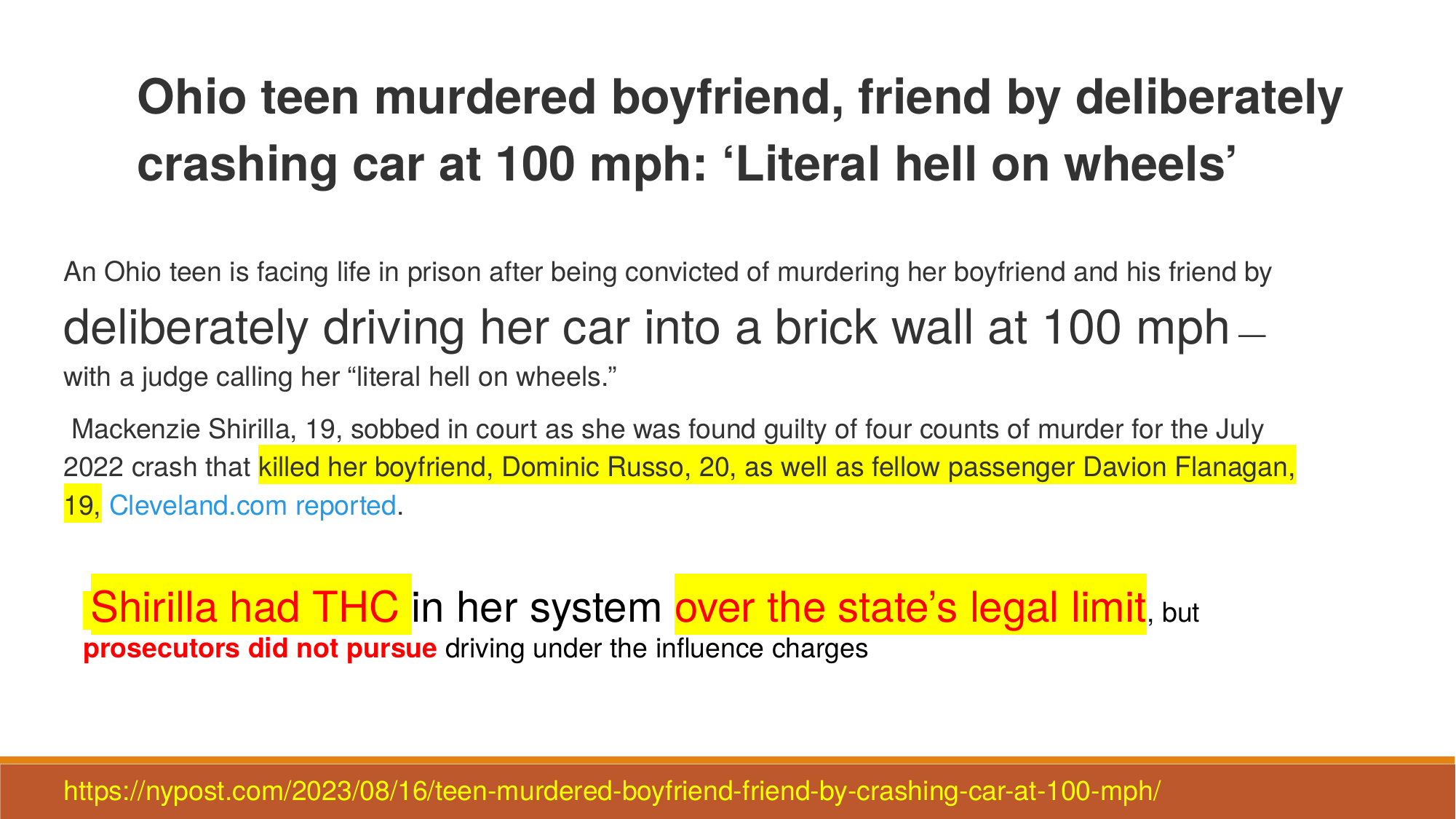

Ohio teen murdered boyfriend, friend by deliberately crashing car at 100 mph: ‘Literal hell on wheels’
An Ohio teen is facing life in prison after being convicted of murdering her boyfriend and his friend by deliberately driving her car into a brick wall at 100 mph — with a judge calling her “literal hell on wheels.”
 Mackenzie Shirilla, 19, sobbed in court as she was found guilty of four counts of murder for the July 2022 crash that killed her boyfriend, Dominic Russo, 20, as well as fellow passenger Davion Flanagan, 19, Cleveland.com reported.
 Shirilla had THC in her system over the state’s legal limit, but prosecutors did not pursue driving under the influence charges
https://nypost.com/2023/08/16/teen-murdered-boyfriend-friend-by-crashing-car-at-100-mph/